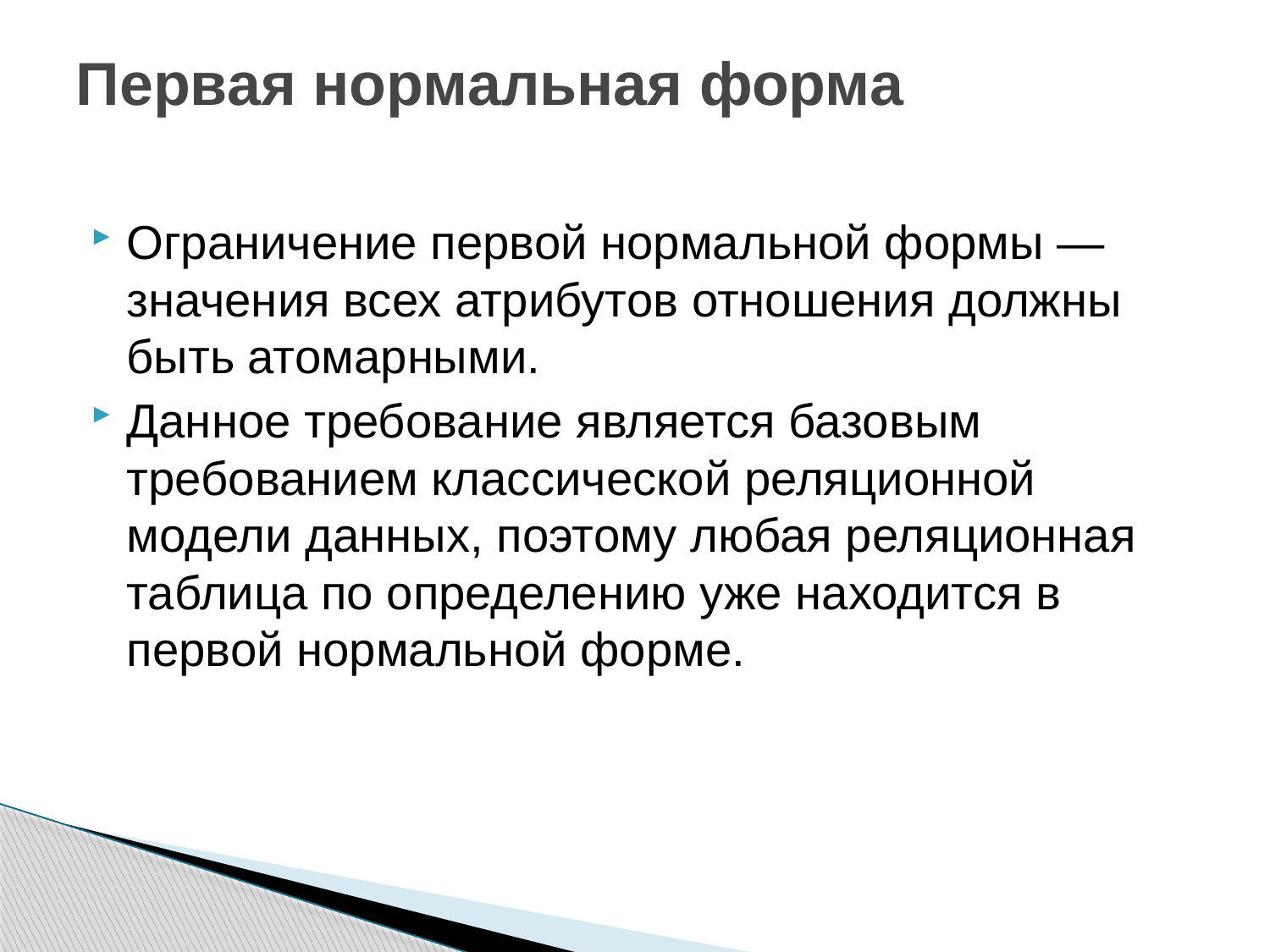

# Первая нормальная форма
Ограничение первой нормальной формы — значения всех атрибутов отношения должны быть атомарными.
Данное требование является базовым требованием классической реляционной модели данных, поэтому любая реляционная таблица по определению уже находится в первой нормальной форме.